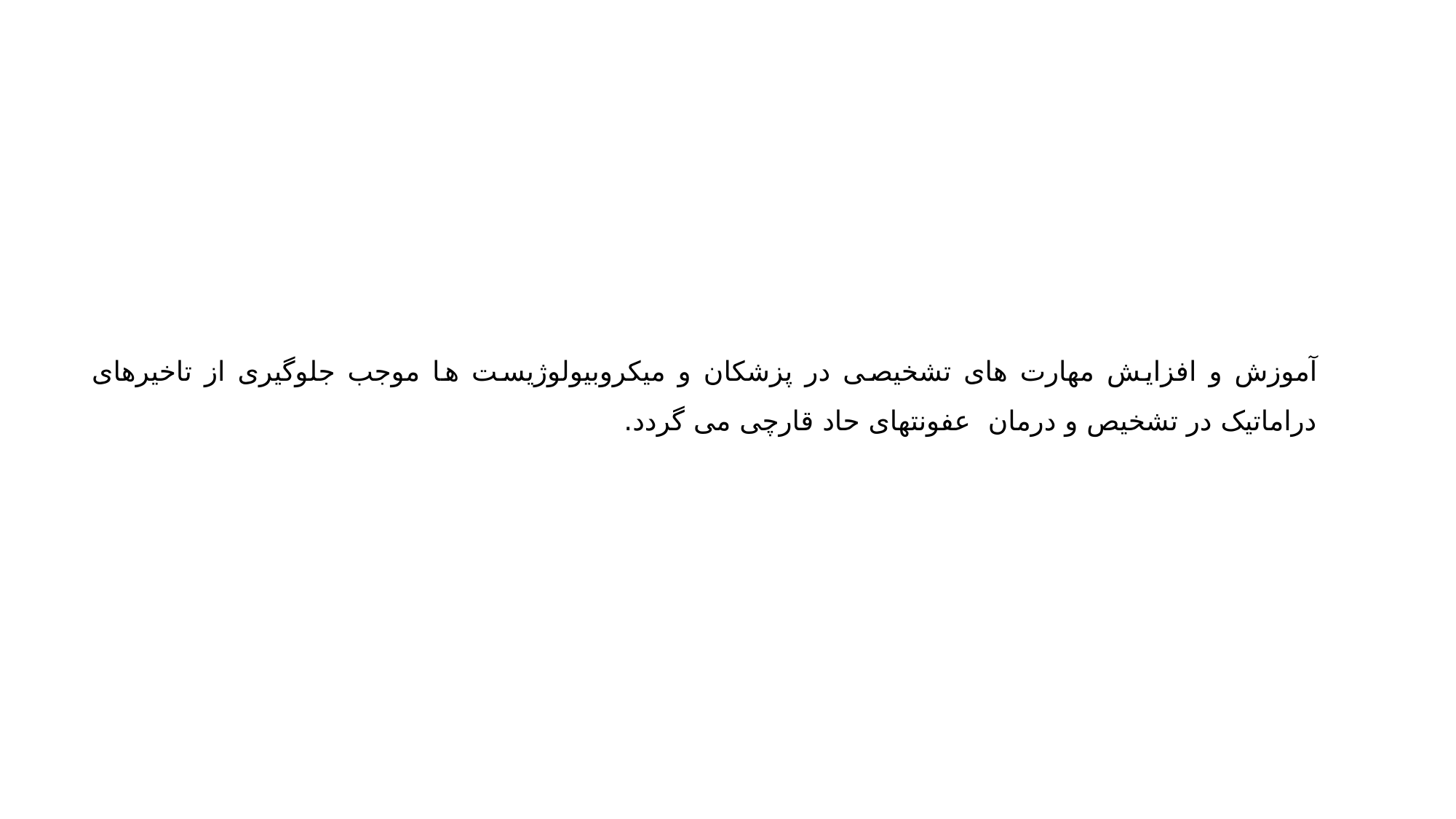

آموزش و افزایش مهارت های تشخیصی در پزشکان و میکروبیولوژیست ها موجب جلوگیری از تاخیرهای دراماتیک در تشخیص و درمان  عفونتهای حاد قارچی می گردد.